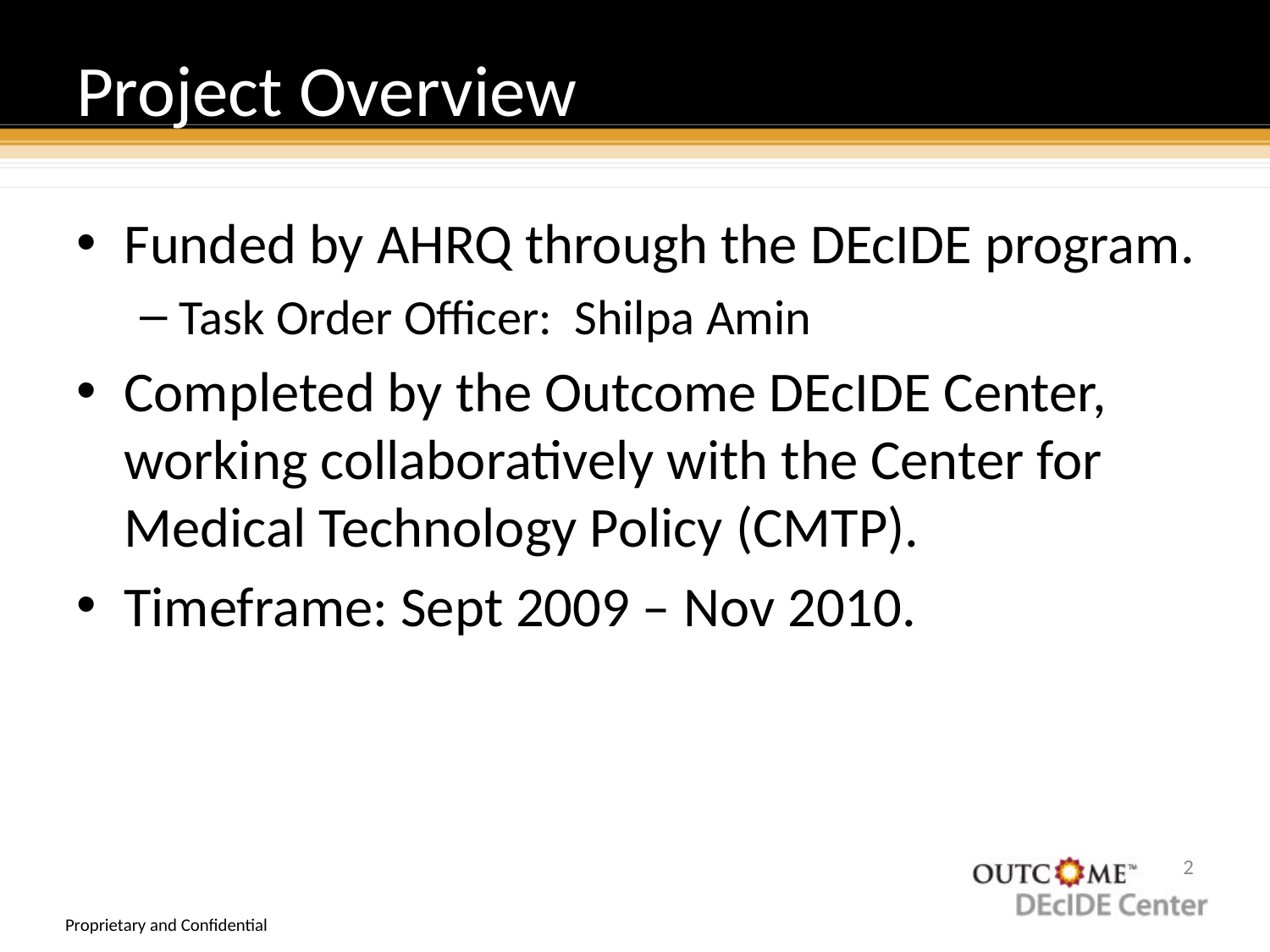

# Project Overview
Funded by AHRQ through the DEcIDE program.
Task Order Officer:  Shilpa Amin
Completed by the Outcome DEcIDE Center, working collaboratively with the Center for Medical Technology Policy (CMTP).
Timeframe: Sept 2009 – Nov 2010.
2